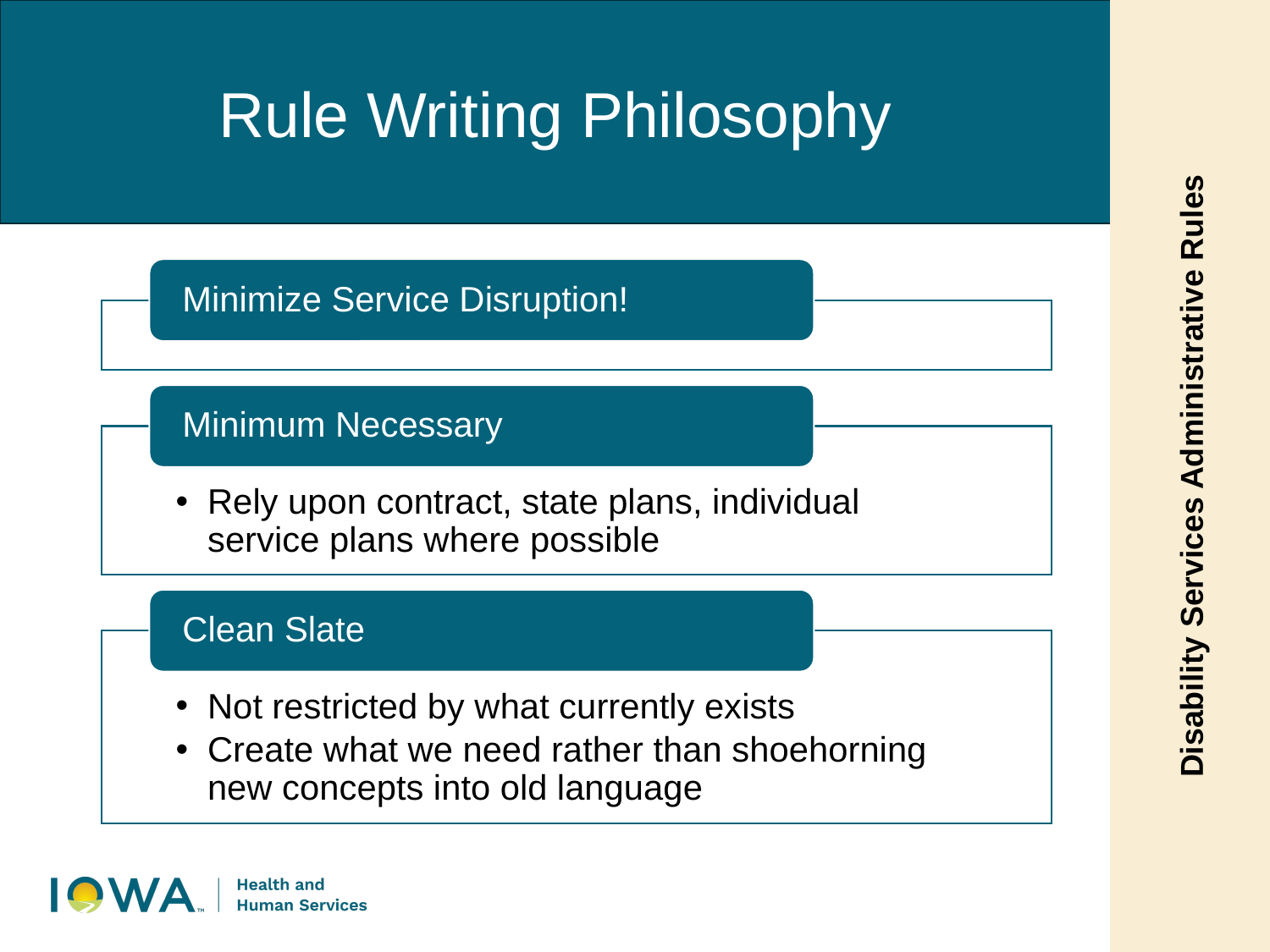

Rule Writing Philosophy
Minimize Service Disruption!
Rely upon contract, state plans, individual service plans where possible
Minimum Necessary
Not restricted by what currently exists
Create what we need rather than shoehorning new concepts into old language
Clean Slate
Disability Services Administrative Rules